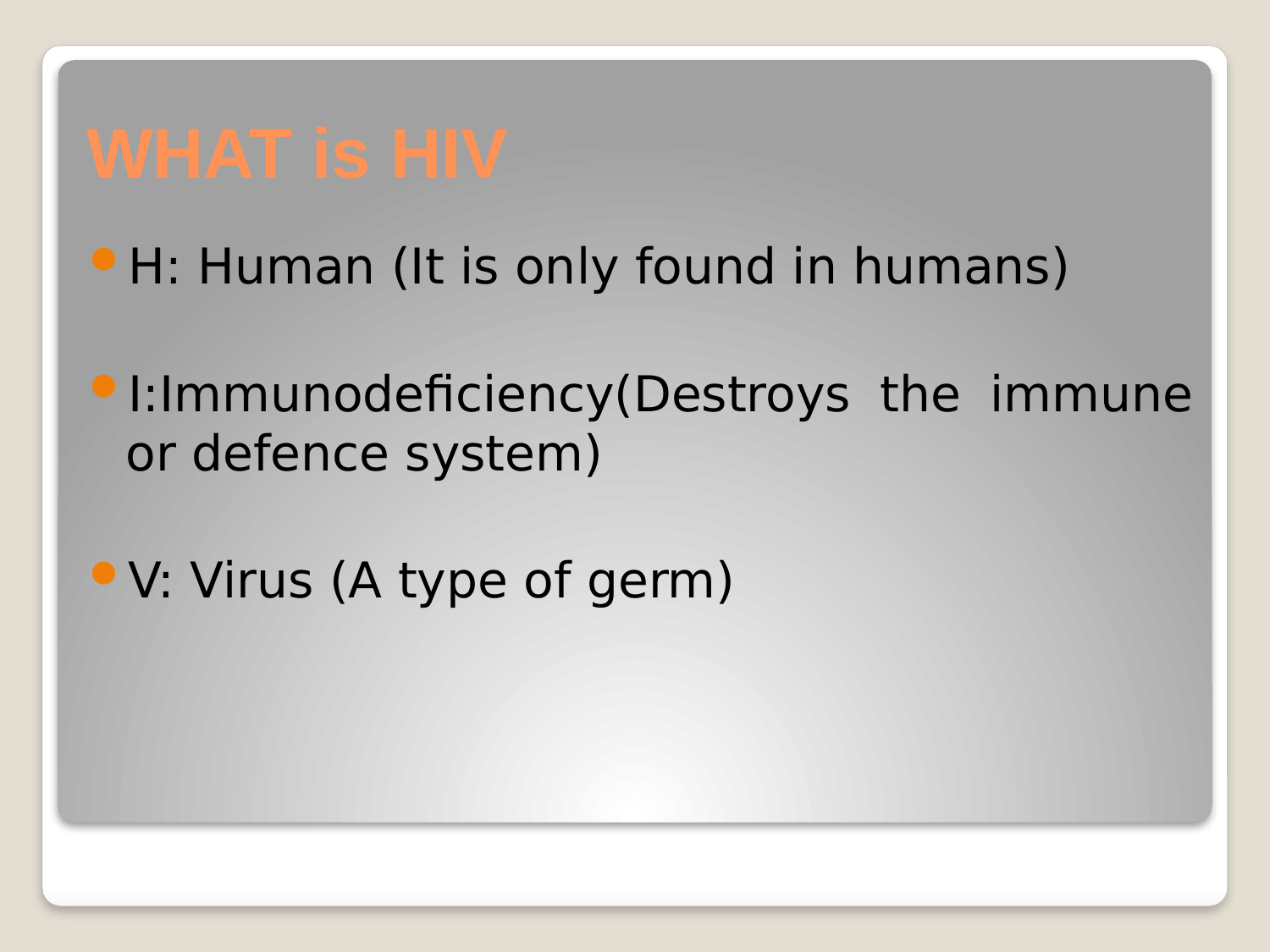

# WHAT is HIV
H: Human (It is only found in humans)

I:Immunodeficiency(Destroys the immune or defence system)

V: Virus (A type of germ)